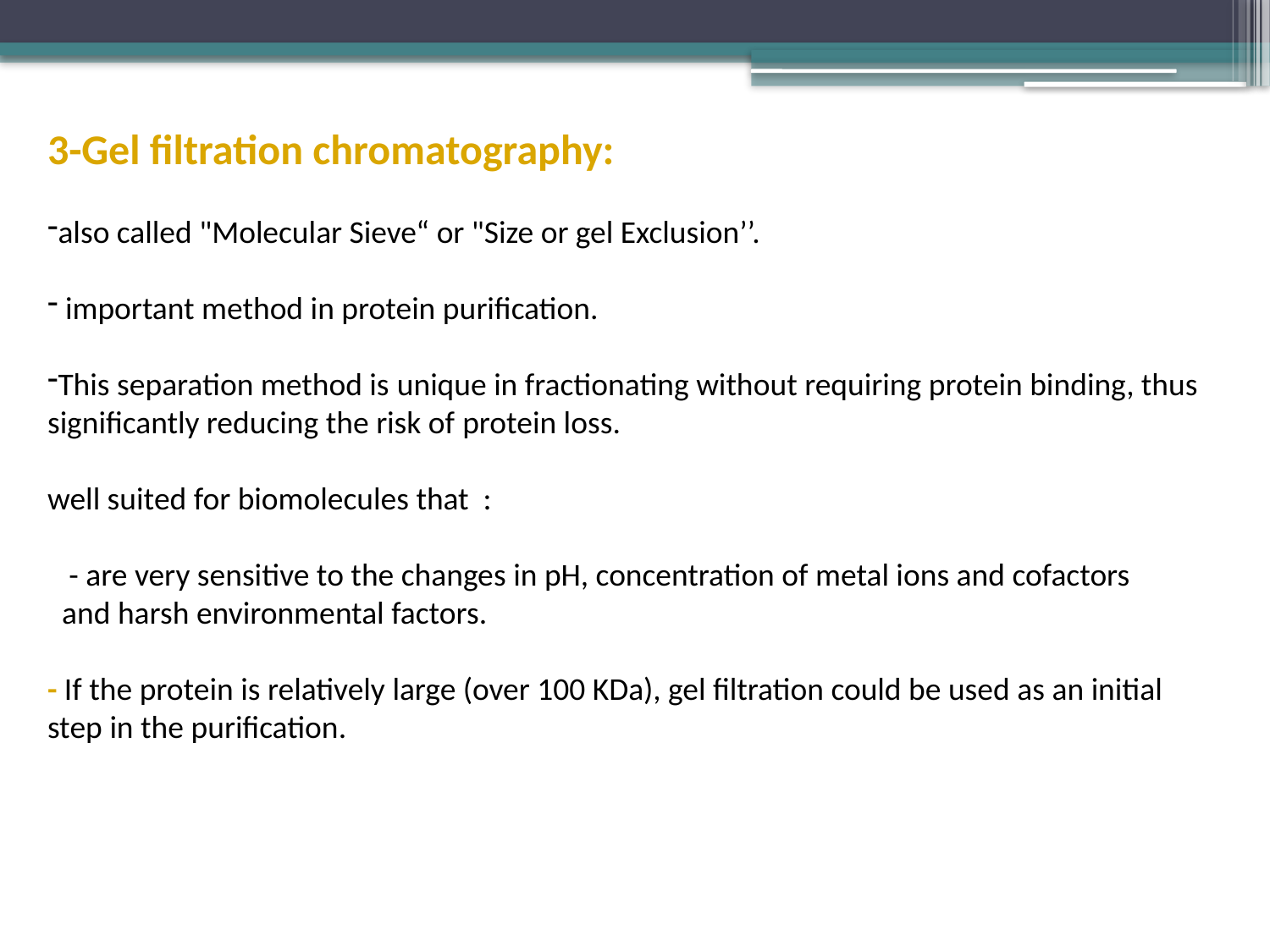

3-Gel filtration chromatography:

also called "Molecular Sieve“ or "Size or gel Exclusion’’.

 important method in protein purification.

This separation method is unique in fractionating without requiring protein binding, thus significantly reducing the risk of protein loss.

well suited for biomolecules that  :

   - are very sensitive to the changes in pH, concentration of metal ions and cofactors
  and harsh environmental factors.

- If the protein is relatively large (over 100 KDa), gel filtration could be used as an initial step in the purification.